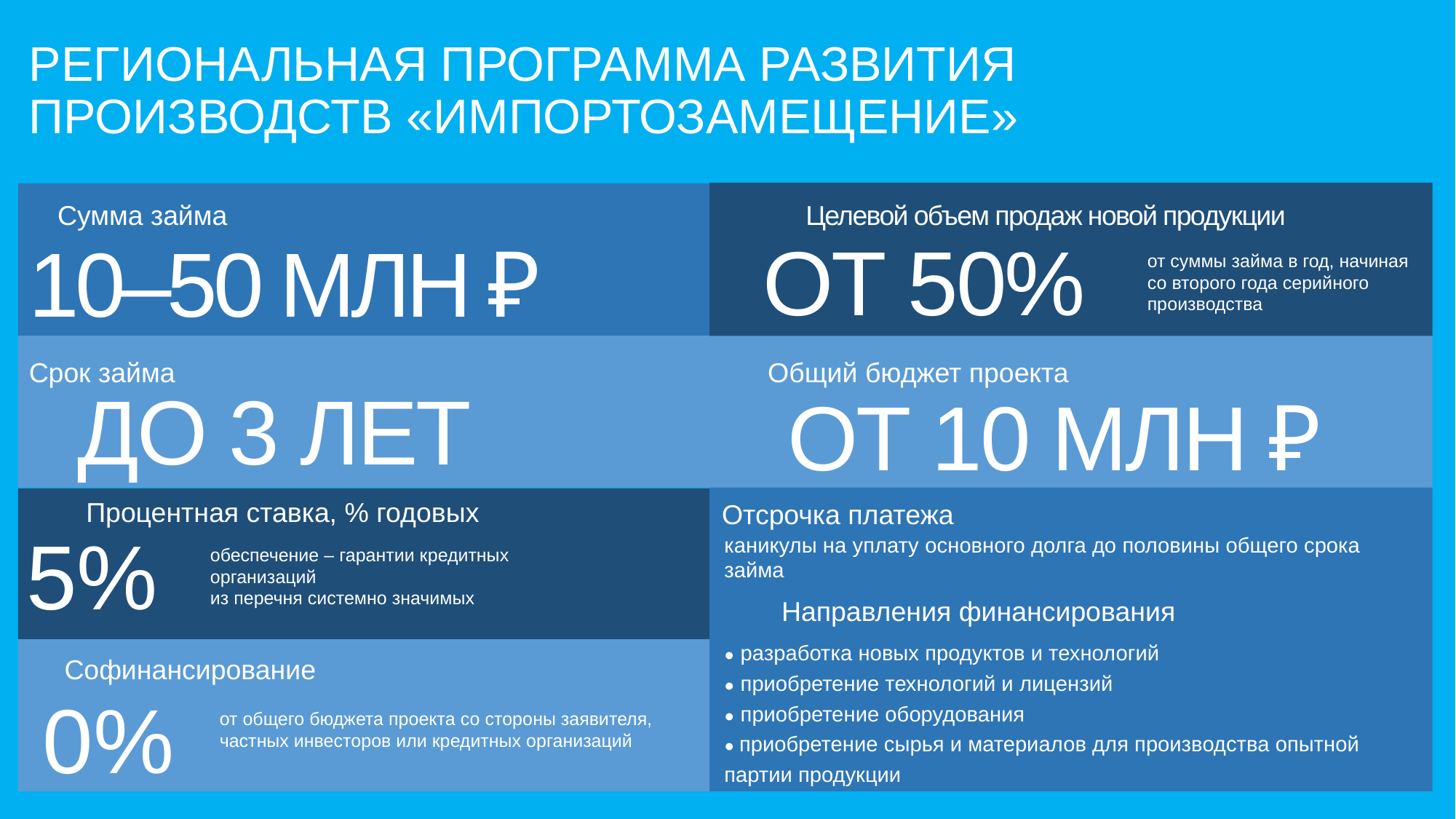

# РЕГИОНАЛЬНАЯ ПРОГРАММА РАЗВИТИЯ ПРОИЗВОДСТВ «ИМПОРТОЗАМЕЩЕНИЕ»

Сумма займа
Целевой объем продаж новой продукции
ОТ 50%
10–50 МЛН ₽
от суммы займа в год, начиная со второго года серийного производства

Срок займа
Общий бюджет проекта
ДО 3 ЛЕТ
ОТ 10 МЛН ₽

Процентная ставка, % годовых
Отсрочка платежа
5%
каникулы на уплату основного долга до половины общего срока займа
обеспечение – гарантии кредитных организаций
из перечня системно значимых
Направления финансирования
● разработка новых продуктов и технологий
● приобретение технологий и лицензий
● приобретение оборудования
● приобретение сырья и материалов для производства опытной партии продукции

Софинансирование
0%
от общего бюджета проекта со стороны заявителя, частных инвесторов или кредитных организаций